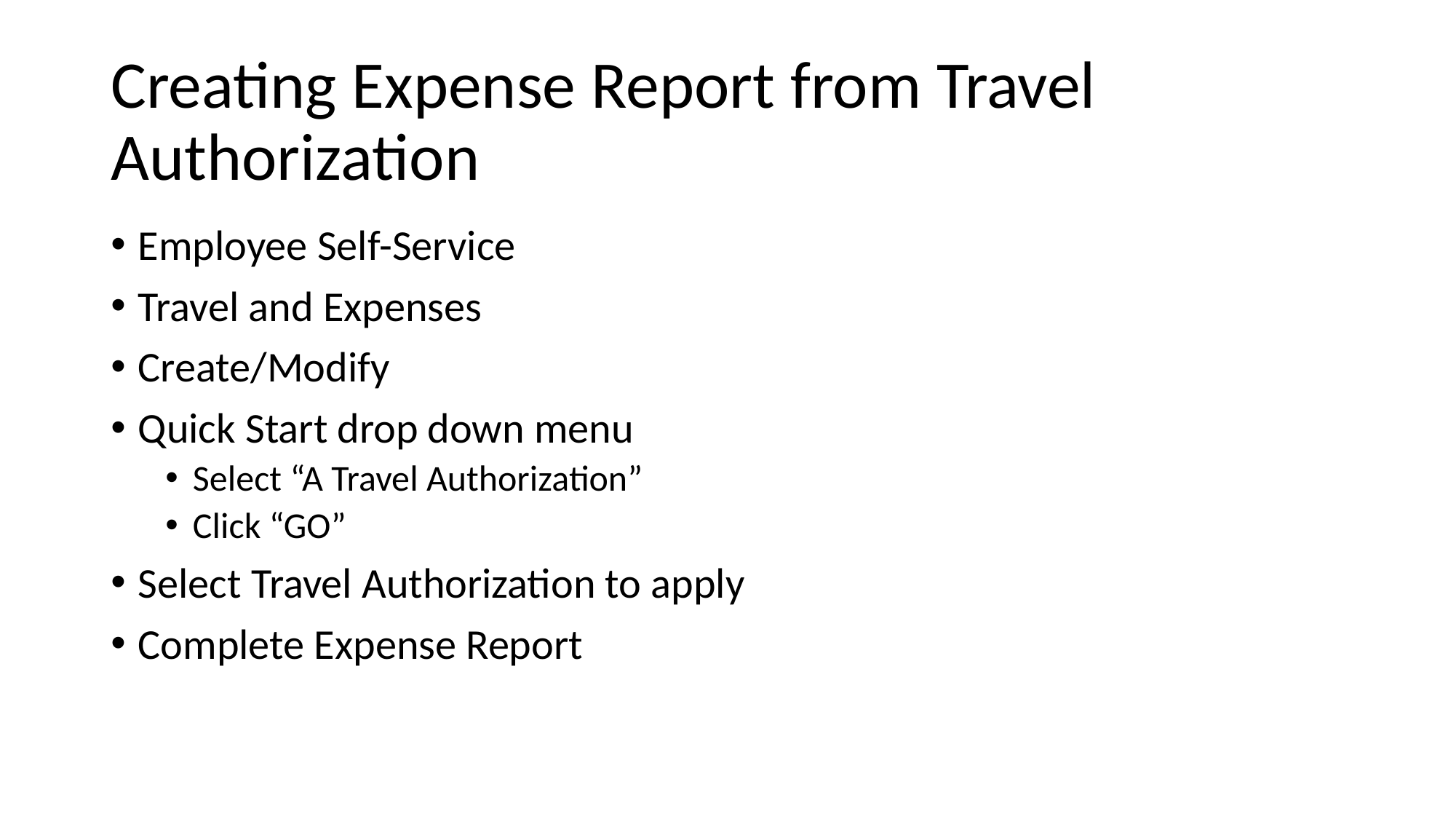

# Creating Expense Report from Travel Authorization
Employee Self-Service
Travel and Expenses
Create/Modify
Quick Start drop down menu
Select “A Travel Authorization”
Click “GO”
Select Travel Authorization to apply
Complete Expense Report